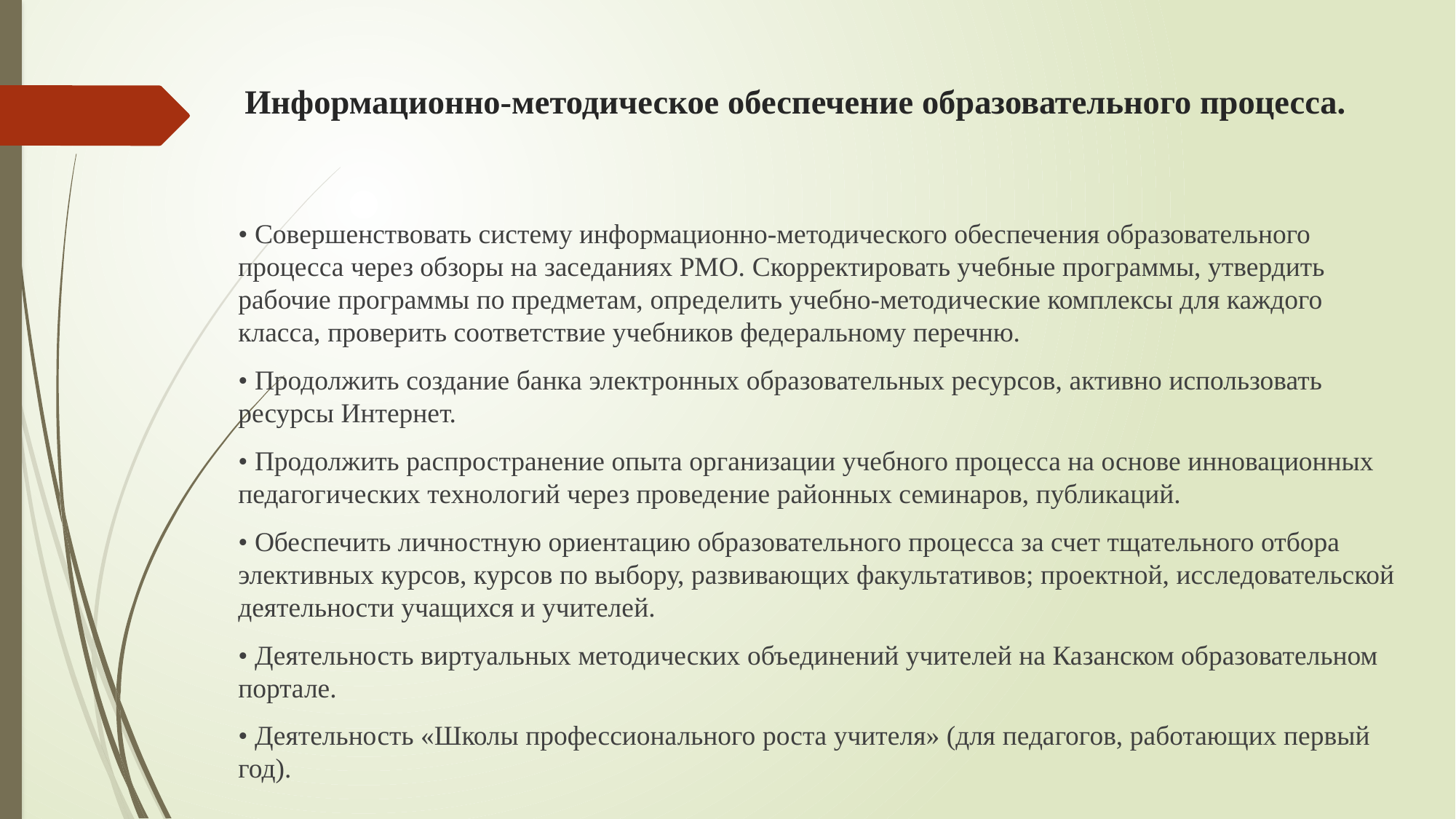

# Информационно-методическое обеспечение образовательного процесса.
• Совершенствовать систему информационно-методического обеспечения образовательного процесса через обзоры на заседаниях РМО. Скорректировать учебные программы, утвердить рабочие программы по предметам, определить учебно-методические комплексы для каждого класса, проверить соответствие учебников федеральному перечню.
• Продолжить создание банка электронных образовательных ресурсов, активно использовать ресурсы Интернет.
• Продолжить распространение опыта организации учебного процесса на основе инновационных педагогических технологий через проведение районных семинаров, публикаций.
• Обеспечить личностную ориентацию образовательного процесса за счет тщательного отбора элективных курсов, курсов по выбору, развивающих факультативов; проектной, исследовательской деятельности учащихся и учителей.
• Деятельность виртуальных методических объединений учителей на Казанском образовательном портале.
• Деятельность «Школы профессионального роста учителя» (для педагогов, работающих первый год).